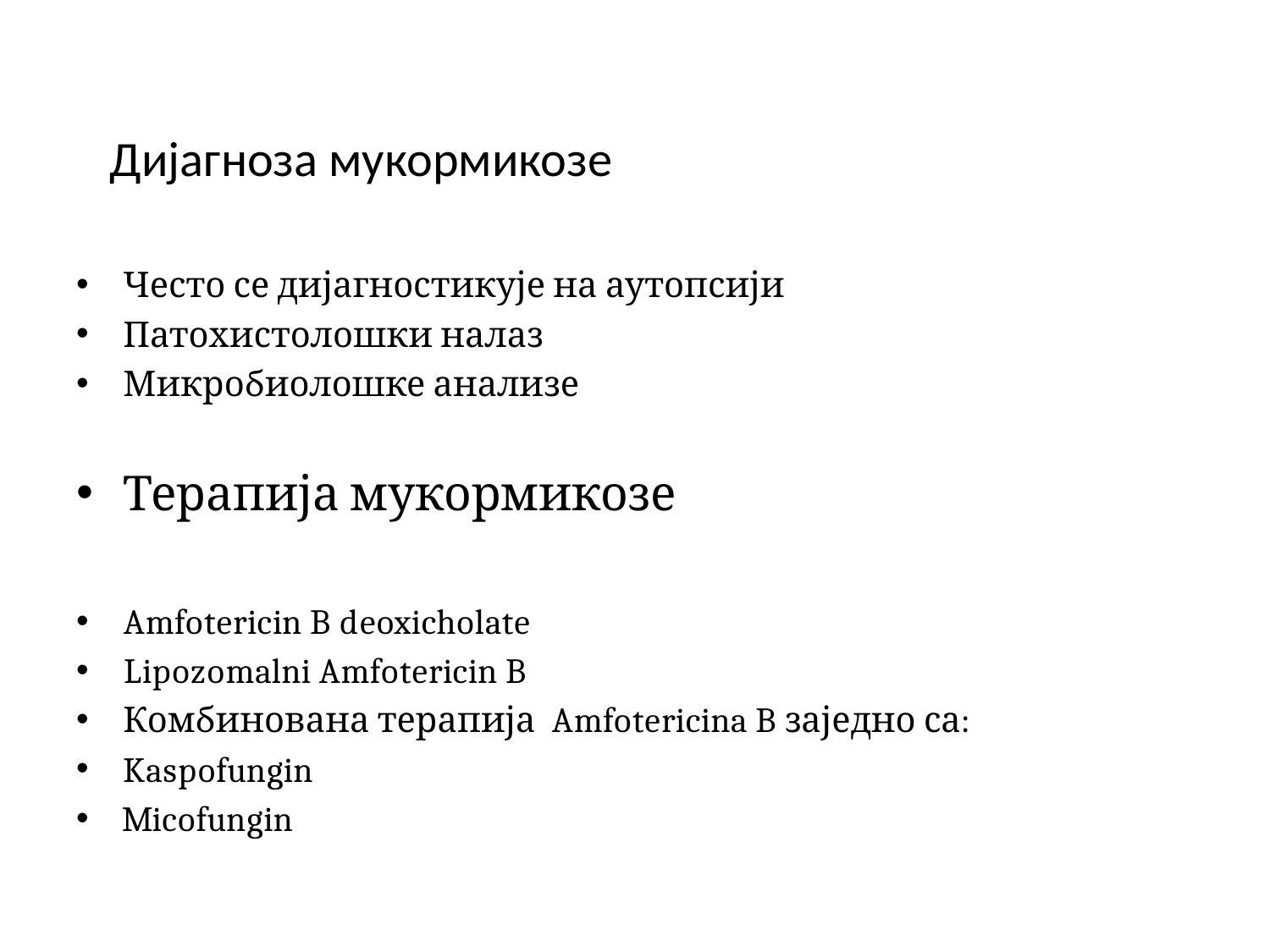

# Дијагноза мукормикозе
Често се дијагностикује на аутопсији
Патохистолошки налаз
Микробиолошке анализе

Терапија мукормикозе

Amfotericin B deoxicholate
Lipozomalni Amfotericin B
Комбинована терапија  Amfotericina B заједно са:
Kaspofungin
Micofungin